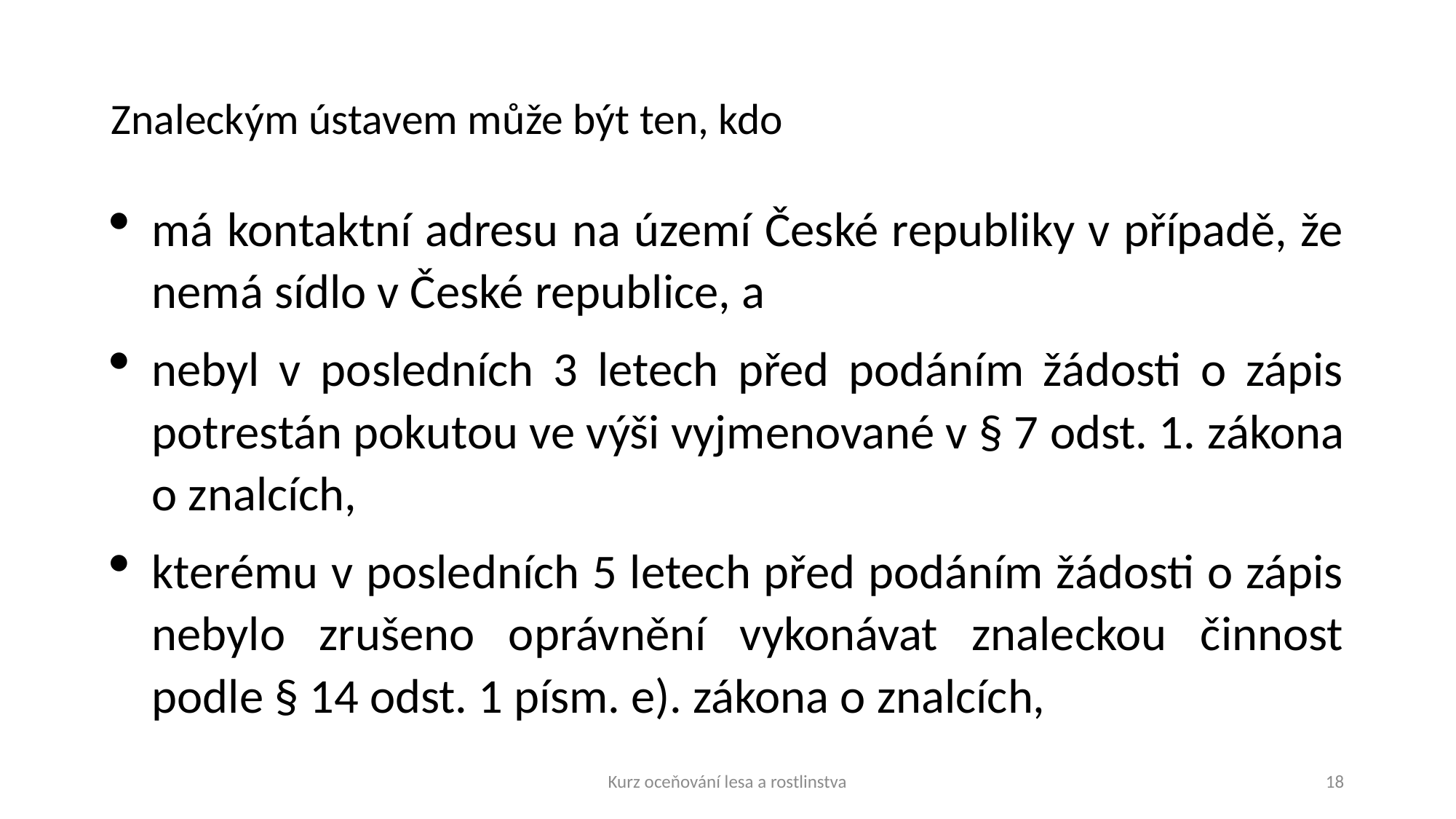

# Znaleckým ústavem může být ten, kdo
má kontaktní adresu na území České republiky v případě, že nemá sídlo v České republice, a
nebyl v posledních 3 letech před podáním žádosti o zápis potrestán pokutou ve výši vyjmenované v § 7 odst. 1. zákona o znalcích,
kterému v posledních 5 letech před podáním žádosti o zápis nebylo zrušeno oprávnění vykonávat znaleckou činnost podle § 14 odst. 1 písm. e). zákona o znalcích,

Kurz oceňování lesa a rostlinstva
18